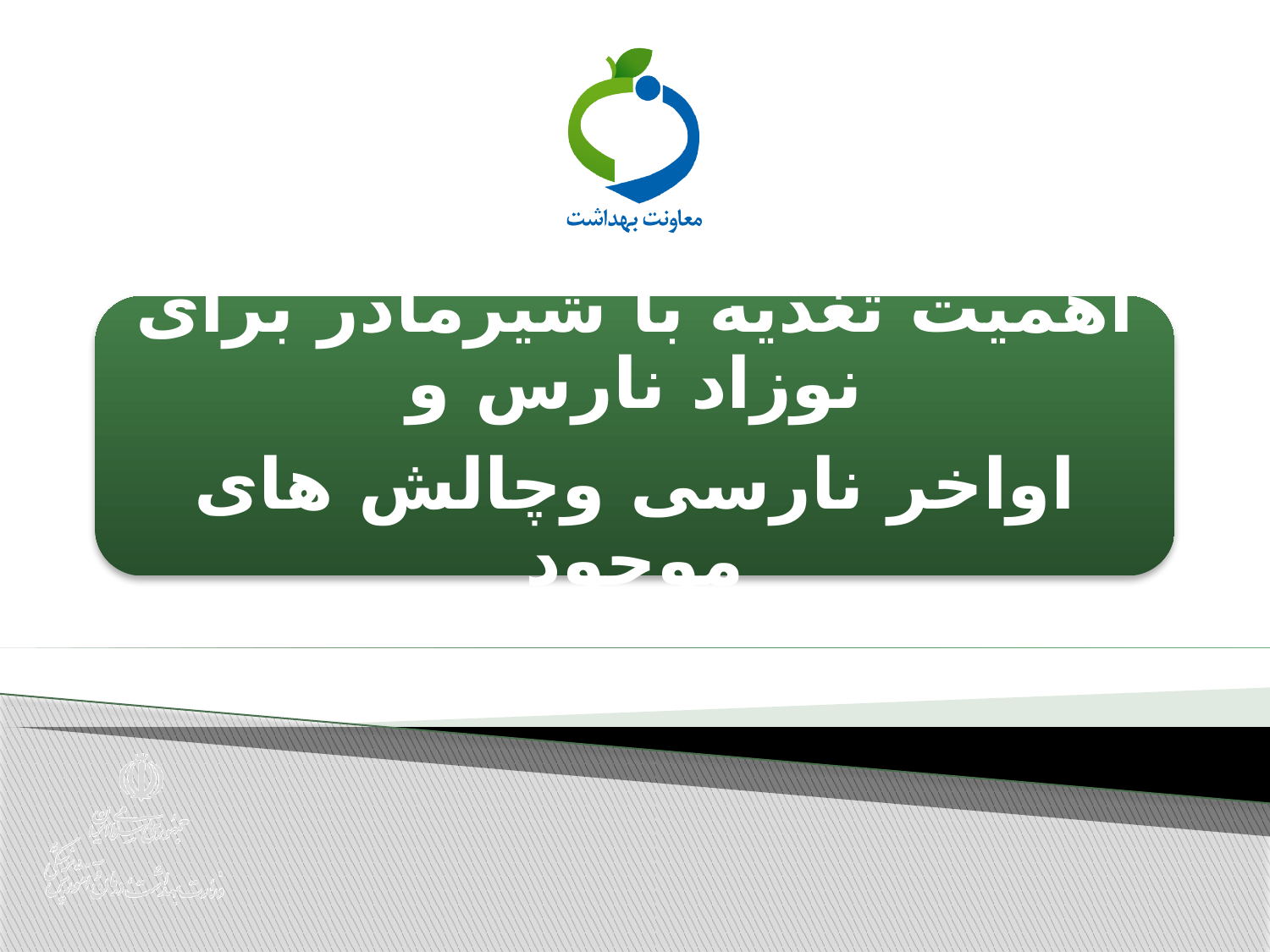

اهمیت تغذیه با شیرمادر برای نوزاد نارس و
اواخر نارسی وچالش های موجود